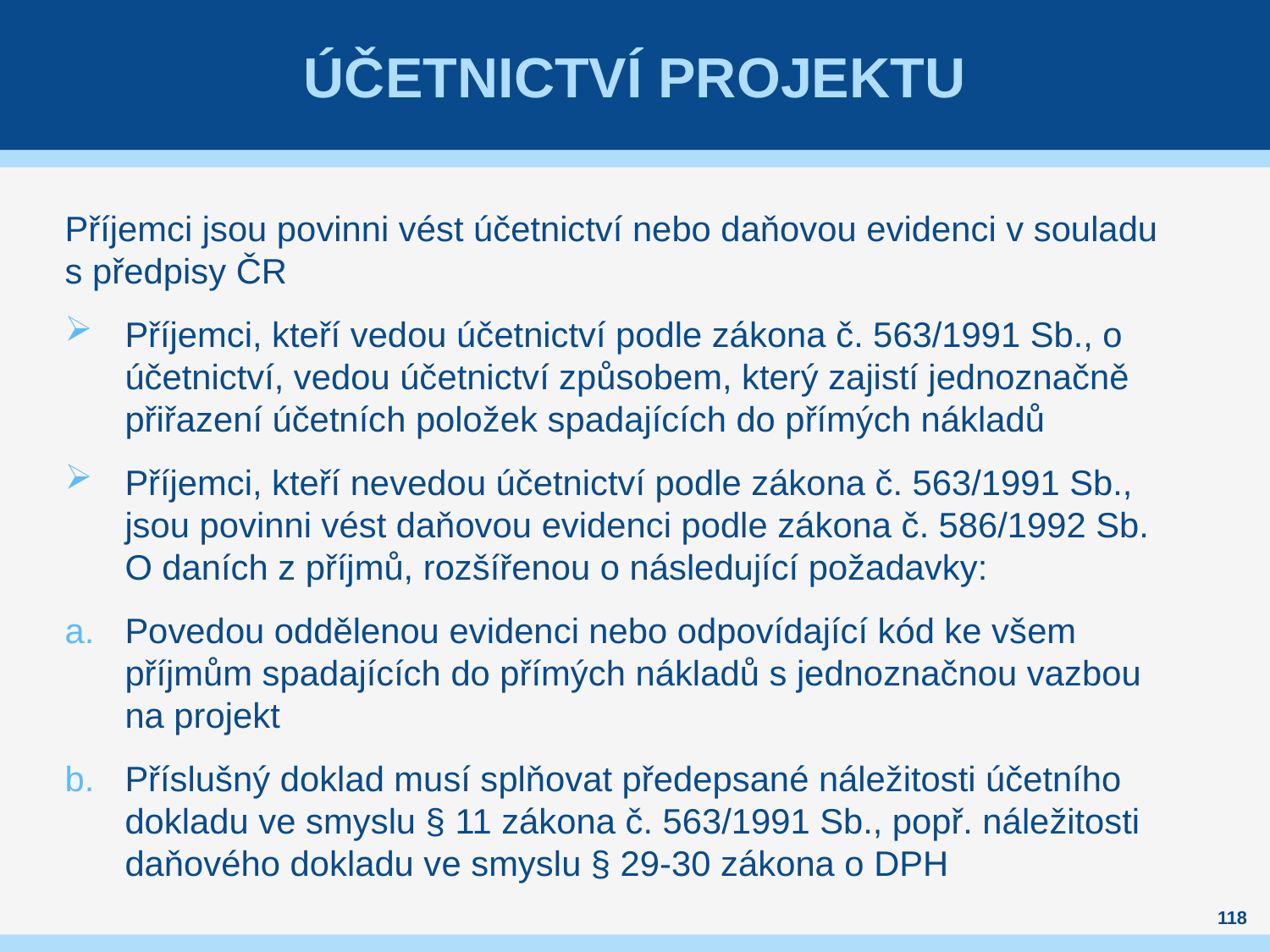

# Účetnictví projektu
Příjemci jsou povinni vést účetnictví nebo daňovou evidenci v souladu s předpisy ČR
Příjemci, kteří vedou účetnictví podle zákona č. 563/1991 Sb., o účetnictví, vedou účetnictví způsobem, který zajistí jednoznačně přiřazení účetních položek spadajících do přímých nákladů
Příjemci, kteří nevedou účetnictví podle zákona č. 563/1991 Sb., jsou povinni vést daňovou evidenci podle zákona č. 586/1992 Sb. O daních z příjmů, rozšířenou o následující požadavky:
Povedou oddělenou evidenci nebo odpovídající kód ke všem příjmům spadajících do přímých nákladů s jednoznačnou vazbou na projekt
Příslušný doklad musí splňovat předepsané náležitosti účetního dokladu ve smyslu § 11 zákona č. 563/1991 Sb., popř. náležitosti daňového dokladu ve smyslu § 29-30 zákona o DPH
118